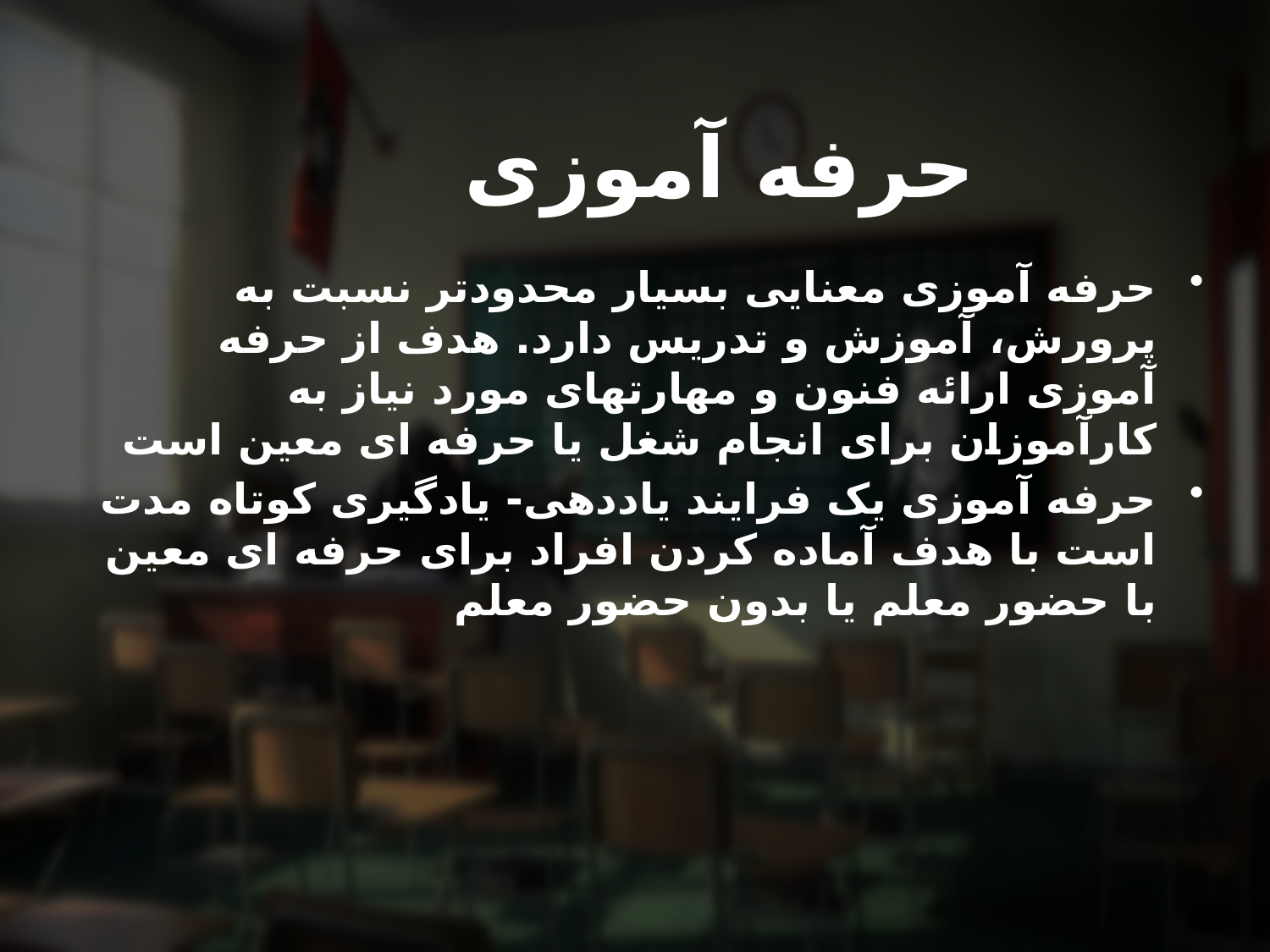

حرفه آموزی
حرفه آموزی معنایی بسیار محدودتر نسبت به پرورش، آموزش و تدریس دارد. هدف از حرفه آموزی ارائه فنون و مهارتهای مورد نیاز به کارآموزان برای انجام شغل یا حرفه ای معین است
حرفه آموزی یک فرایند یاددهی- یادگیری کوتاه مدت است با هدف آماده کردن افراد برای حرفه ای معین با حضور معلم یا بدون حضور معلم